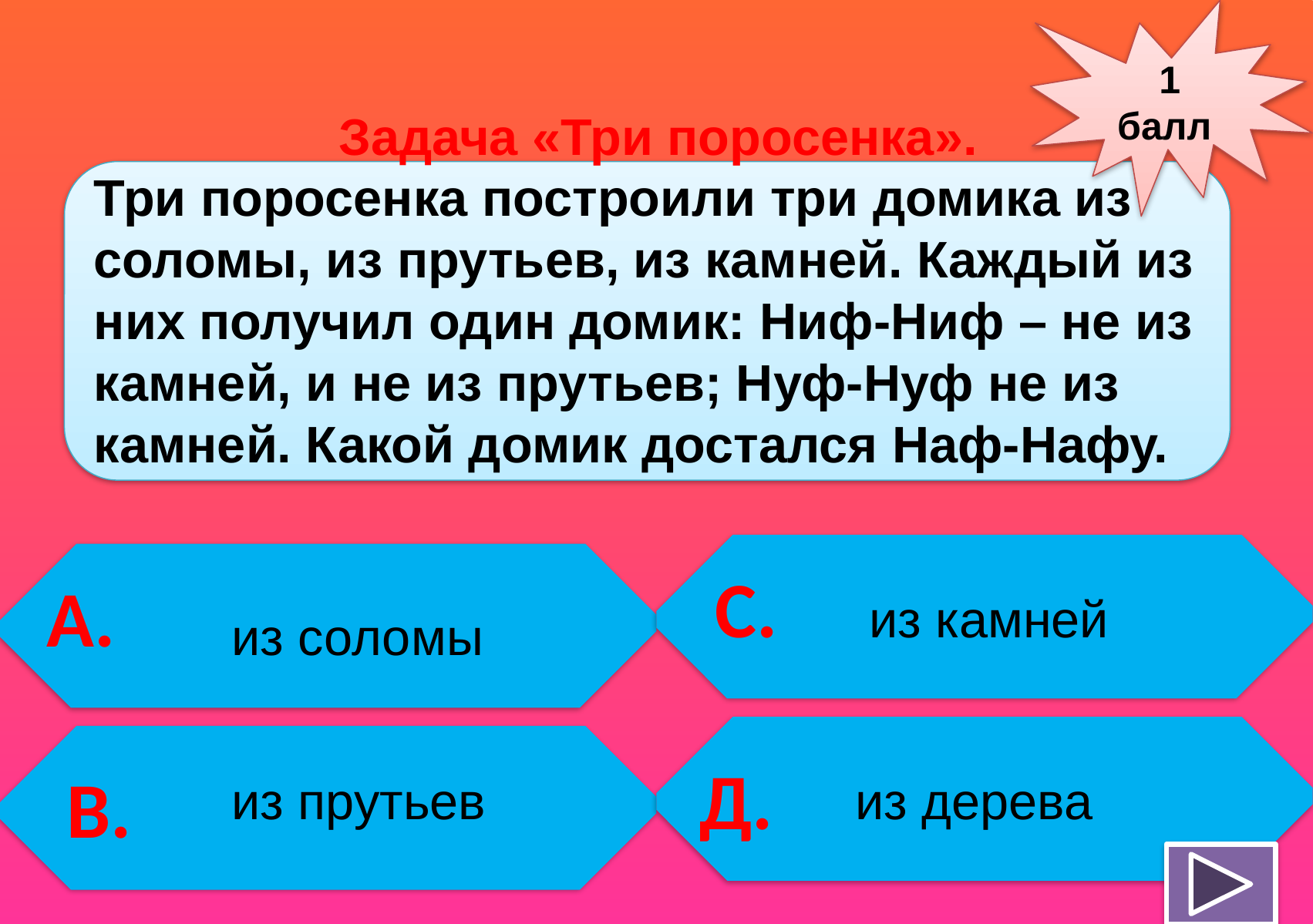

1
балл

Задача «Три поросенка».
Три поросенка построили три домика из соломы, из прутьев, из камней. Каждый из них получил один домик: Ниф-Ниф – не из камней, и не из прутьев; Нуф-Нуф не из камней. Какой домик достался Наф-Нафу.

С.

А.
из камней
из соломы

Д.
В.
из прутьев
из дерева